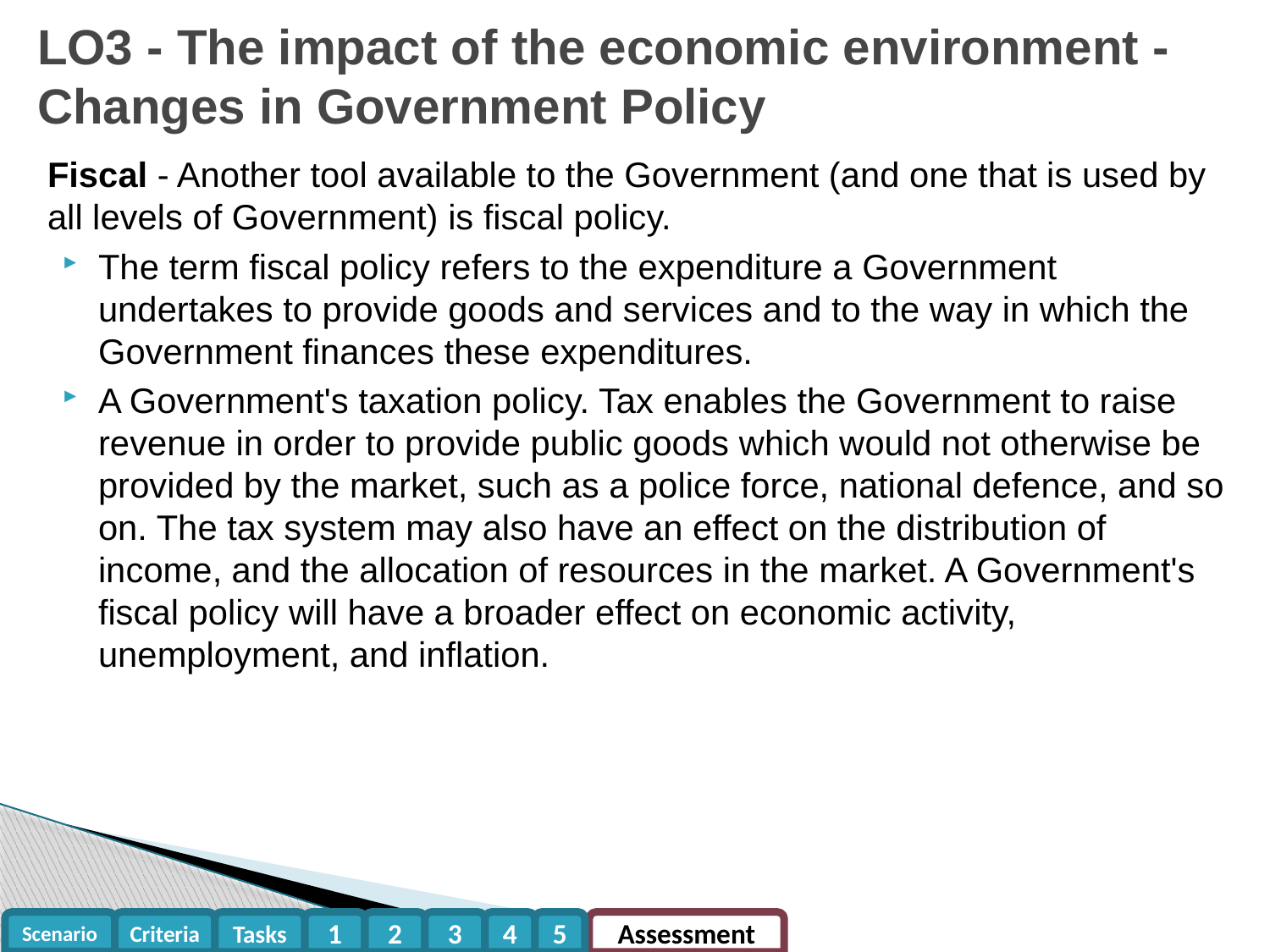

LO3 - The impact of the economic environment - Changes in Government Policy
Fiscal - Another tool available to the Government (and one that is used by all levels of Government) is fiscal policy.
The term fiscal policy refers to the expenditure a Government undertakes to provide goods and services and to the way in which the Government finances these expenditures.
A Government's taxation policy. Tax enables the Government to raise revenue in order to provide public goods which would not otherwise be provided by the market, such as a police force, national defence, and so on. The tax system may also have an effect on the distribution of income, and the allocation of resources in the market. A Government's fiscal policy will have a broader effect on economic activity, unemployment, and inflation.